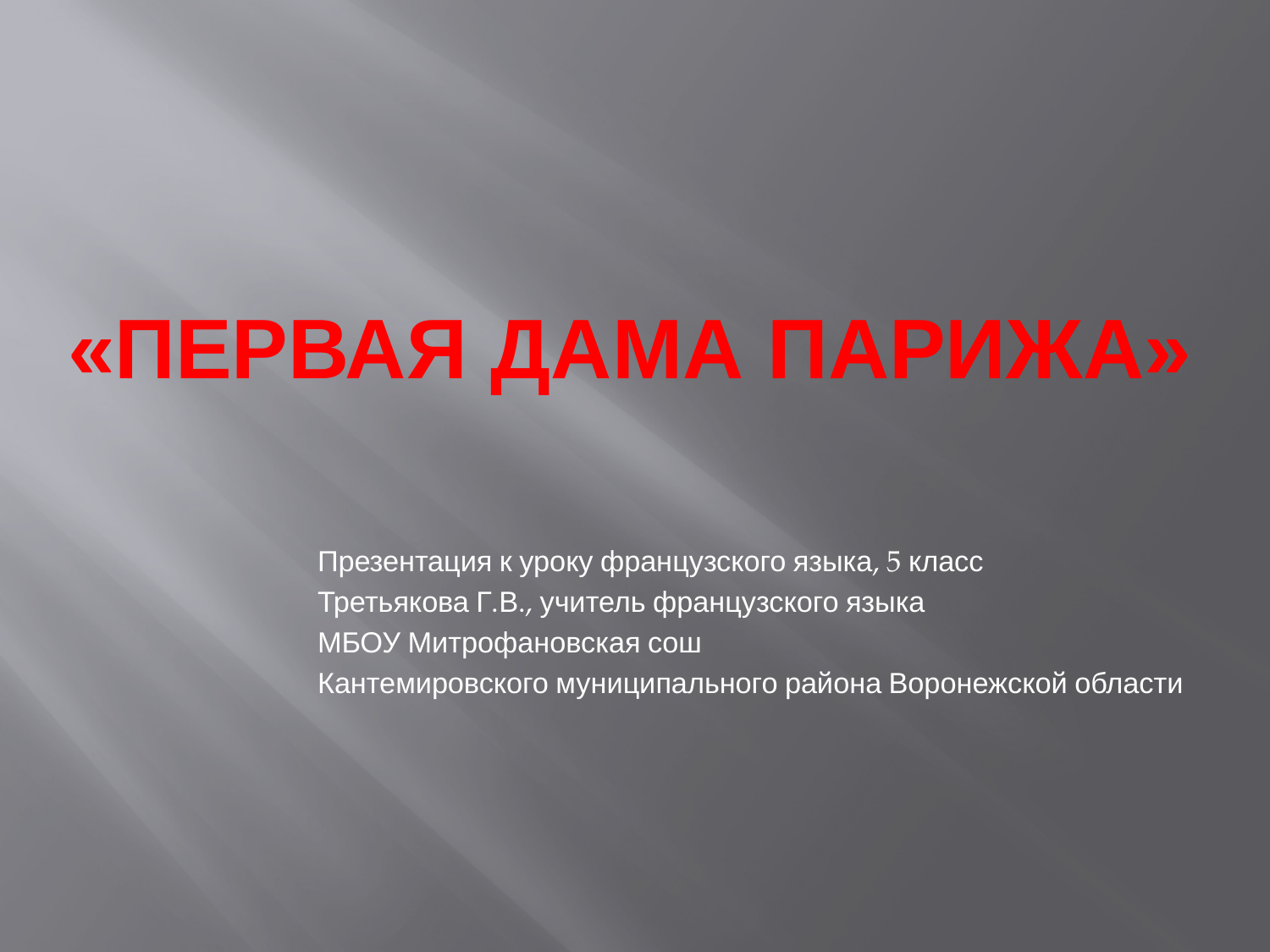

# «Первая дама Парижа»
Презентация к уроку французского языка, 5 класс
Третьякова Г.В., учитель французского языка
МБОУ Митрофановская сош
Кантемировского муниципального района Воронежской области